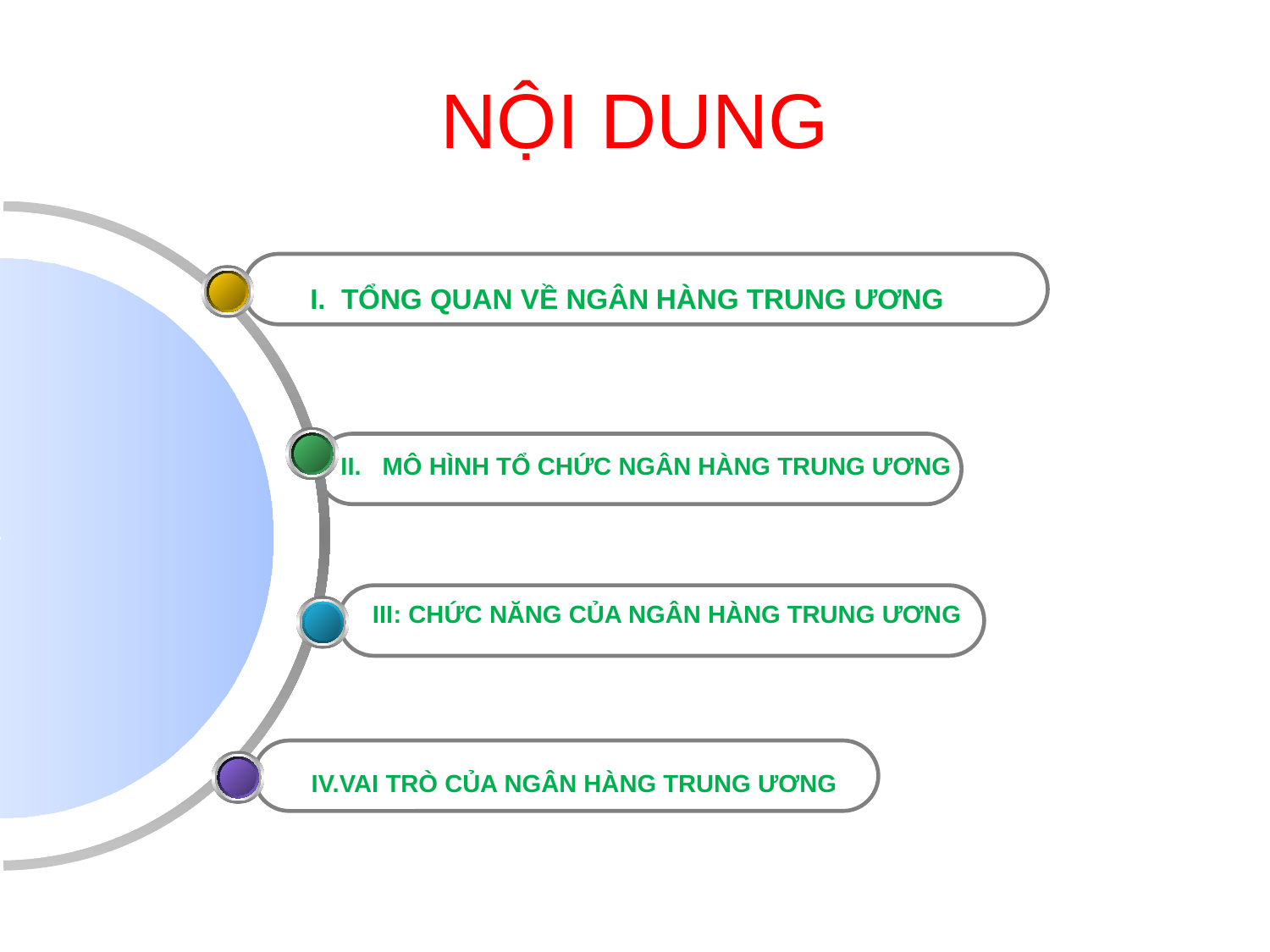

NỘI DUNG

I.  TỔNG QUAN VỀ NGÂN HÀNG TRUNG ƯƠNG

II.   MÔ HÌNH TỔ CHỨC NGÂN HÀNG TRUNG ƯƠNG

III: CHỨC NĂNG CỦA NGÂN HÀNG TRUNG ƯƠNG

IV.VAI TRÒ CỦA NGÂN HÀNG TRUNG ƯƠNG